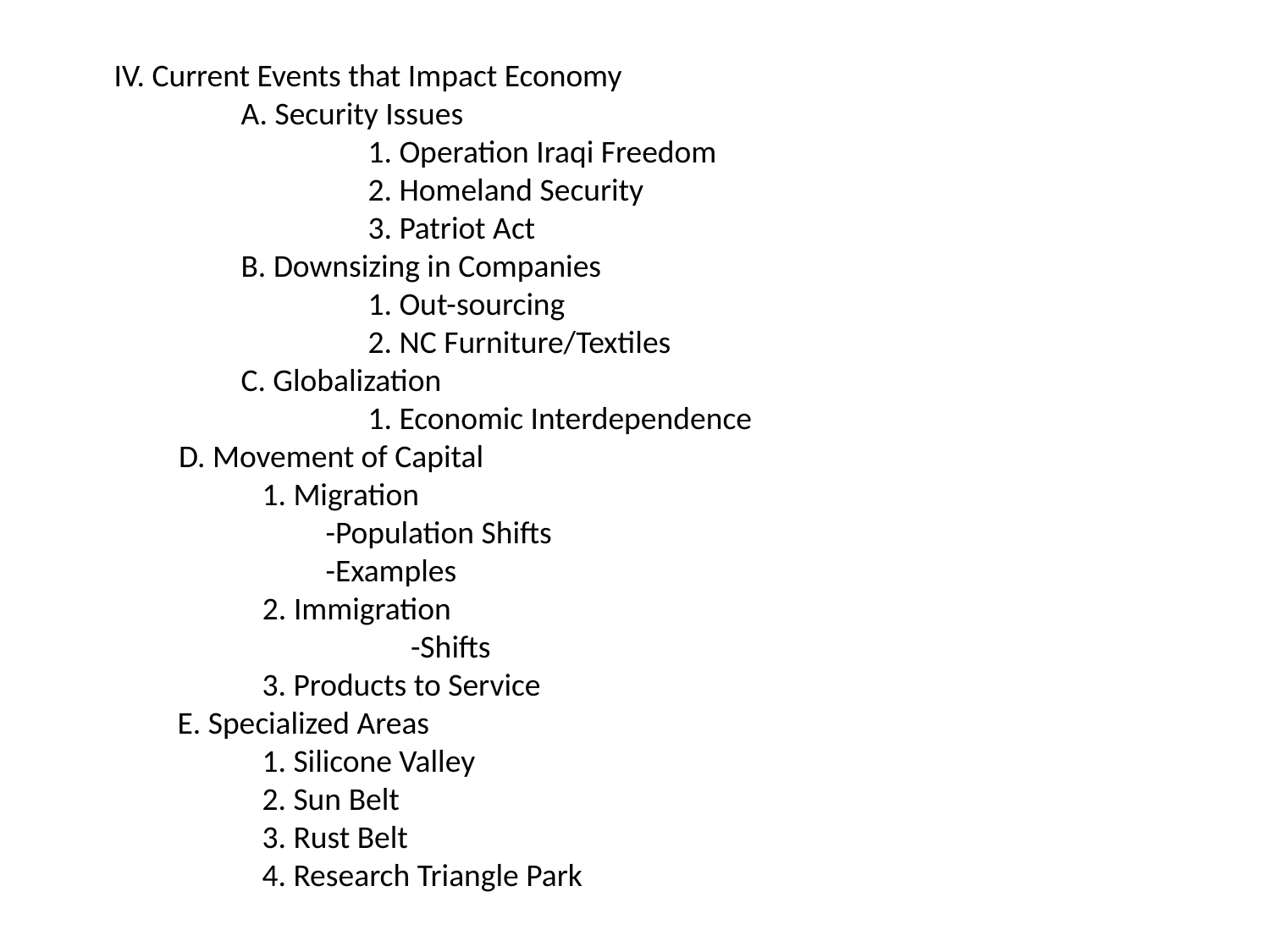

IV. Current Events that Impact Economy
	A. Security Issues
		1. Operation Iraqi Freedom
		2. Homeland Security
		3. Patriot Act
	B. Downsizing in Companies
		1. Out-sourcing
		2. NC Furniture/Textiles
	C. Globalization
		1. Economic Interdependence
         D. Movement of Capital
	1. Migration
	-Population Shifts
	-Examples
   2. Immigration
		   -Shifts
	3. Products to Service
E. Specialized Areas
	1. Silicone Valley
	2. Sun Belt
	3. Rust Belt
	4. Research Triangle Park